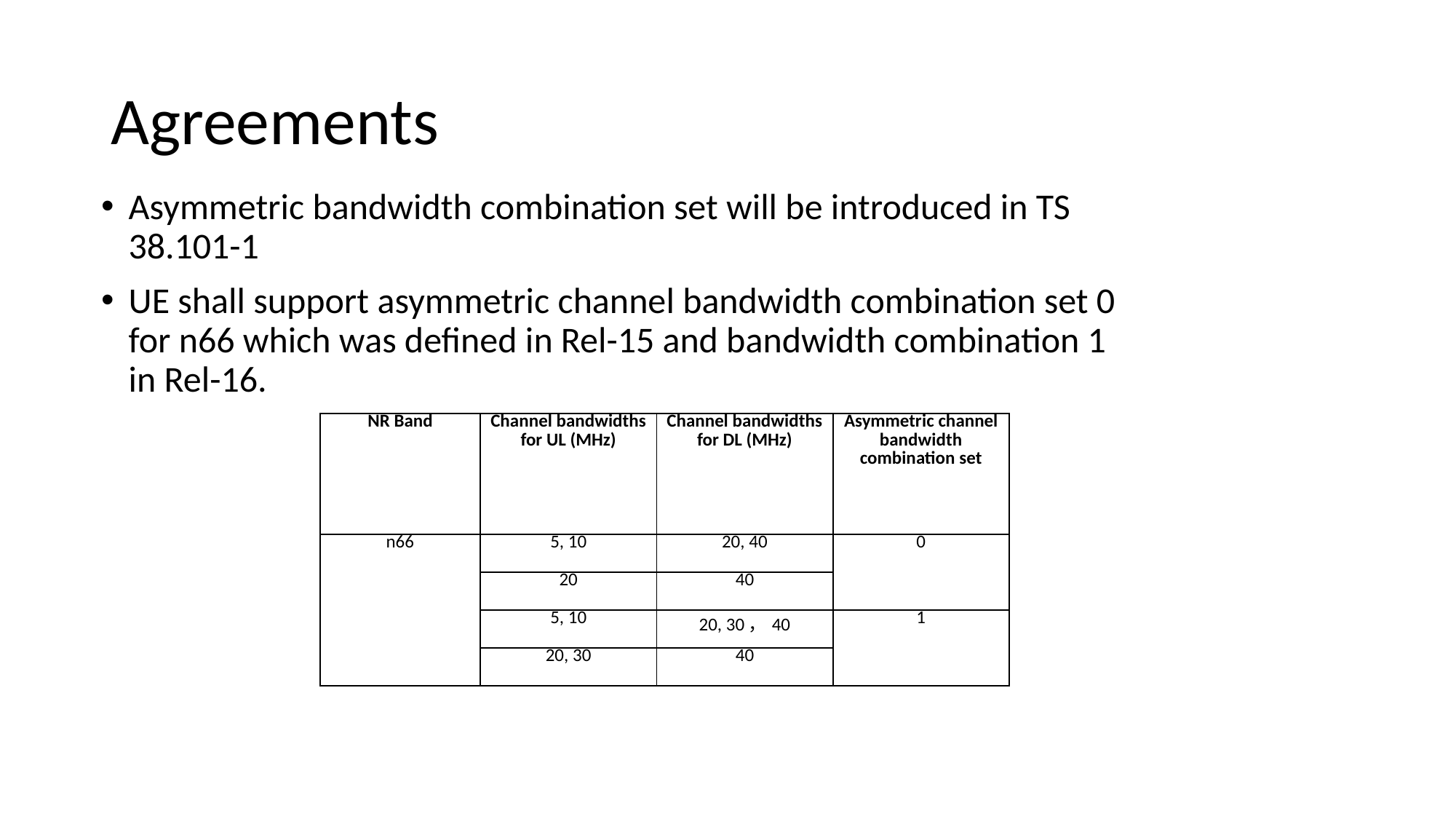

# Agreements
Asymmetric bandwidth combination set will be introduced in TS 38.101-1
UE shall support asymmetric channel bandwidth combination set 0 for n66 which was defined in Rel-15 and bandwidth combination 1  in Rel-16.

| NR Band | Channel bandwidths for UL (MHz) | Channel bandwidths for DL (MHz) | Asymmetric channel bandwidth combination set |
| --- | --- | --- | --- |
| n66 | 5, 10 | 20, 40 | 0 |
|  | 20 | 40 |  |
|  | 5, 10 | 20, 30，40 | 1 |
|  | 20, 30 | 40 |  |